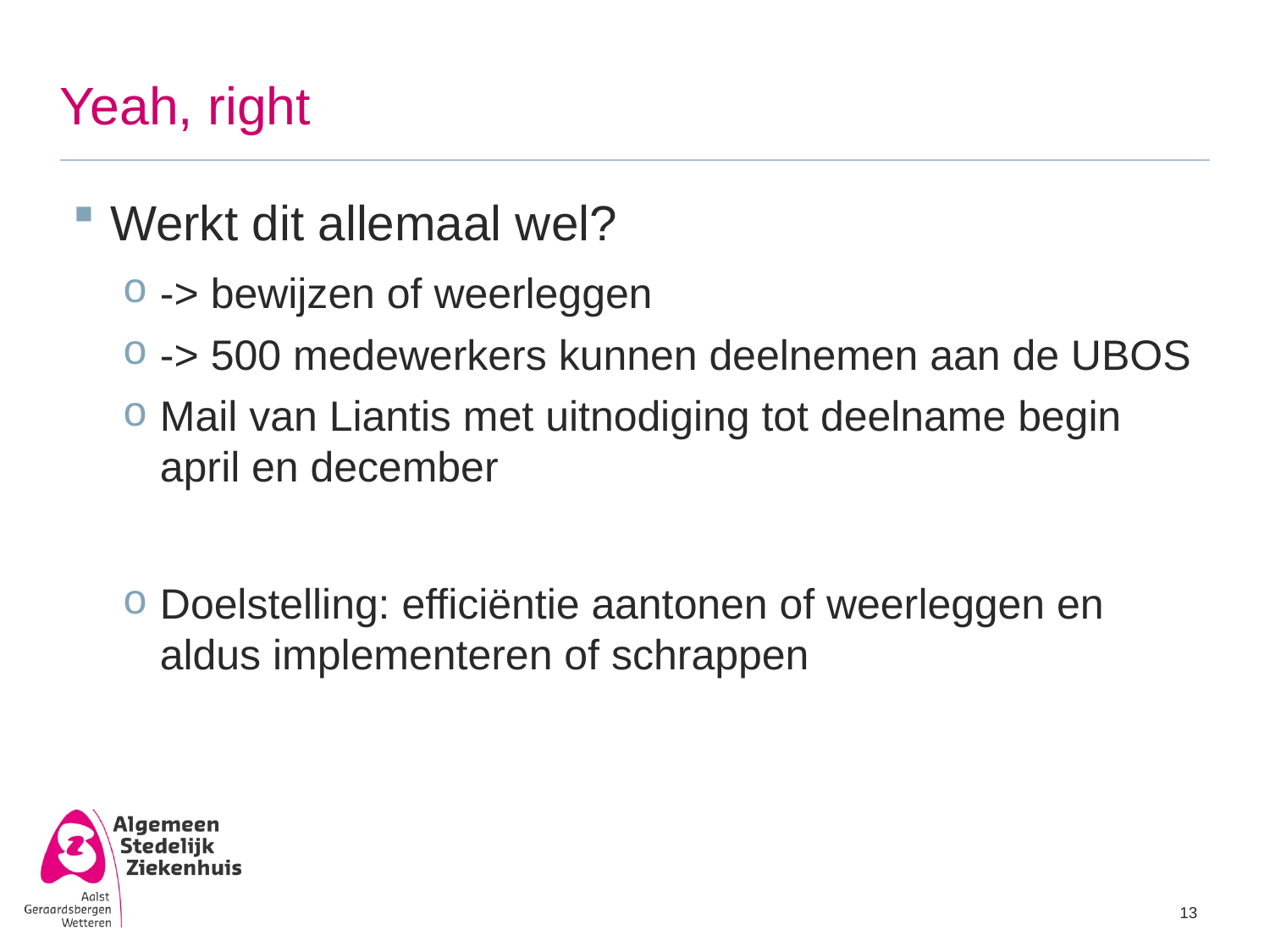

# Yeah, right
Werkt dit allemaal wel?
-> bewijzen of weerleggen
-> 500 medewerkers kunnen deelnemen aan de UBOS
Mail van Liantis met uitnodiging tot deelname begin april en december

Doelstelling: efficiëntie aantonen of weerleggen en aldus implementeren of schrappen

13